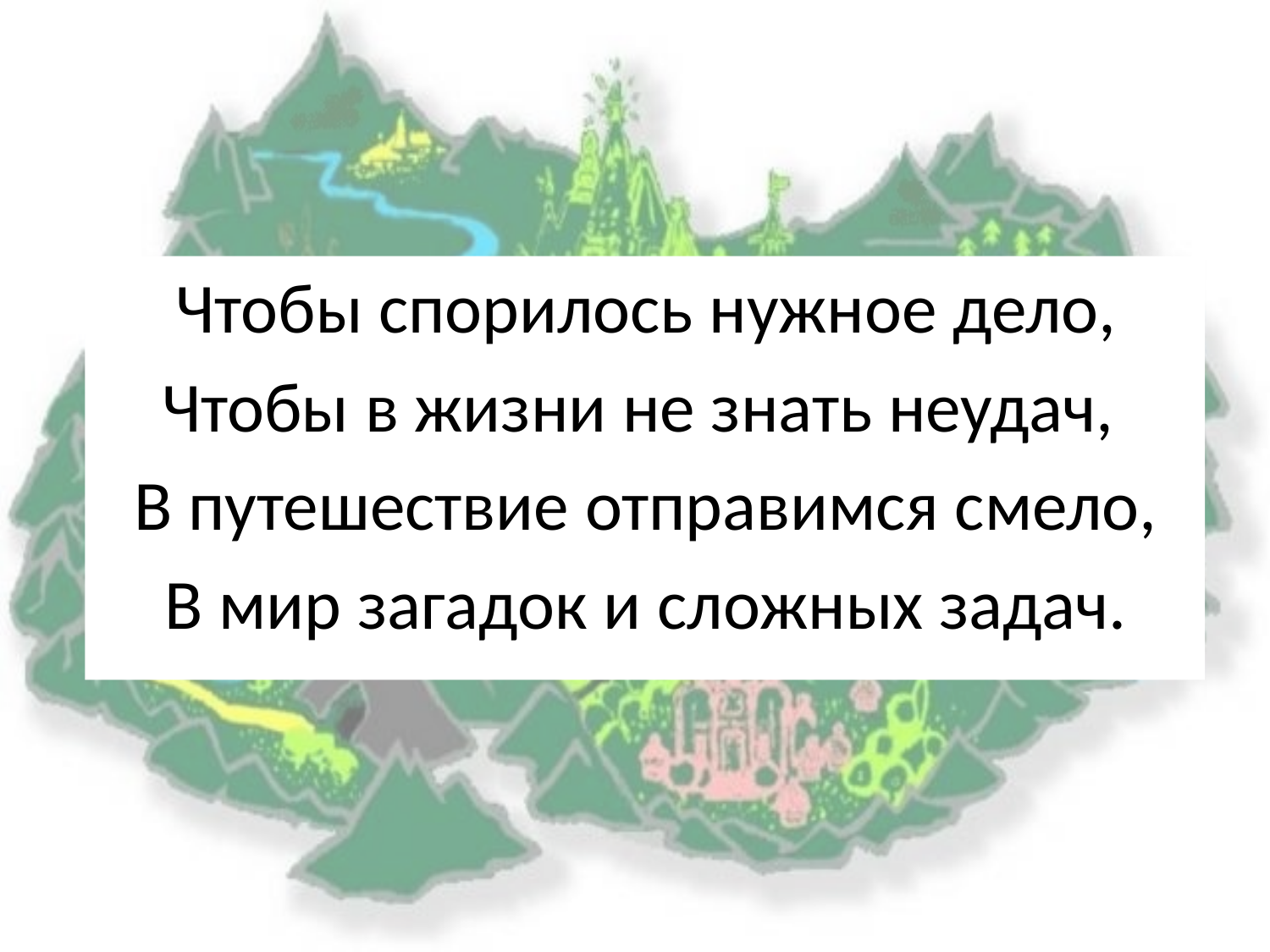

Чтобы спорилось нужное дело,
Чтобы в жизни не знать неудач,
В путешествие отправимся смело,
В мир загадок и сложных задач.